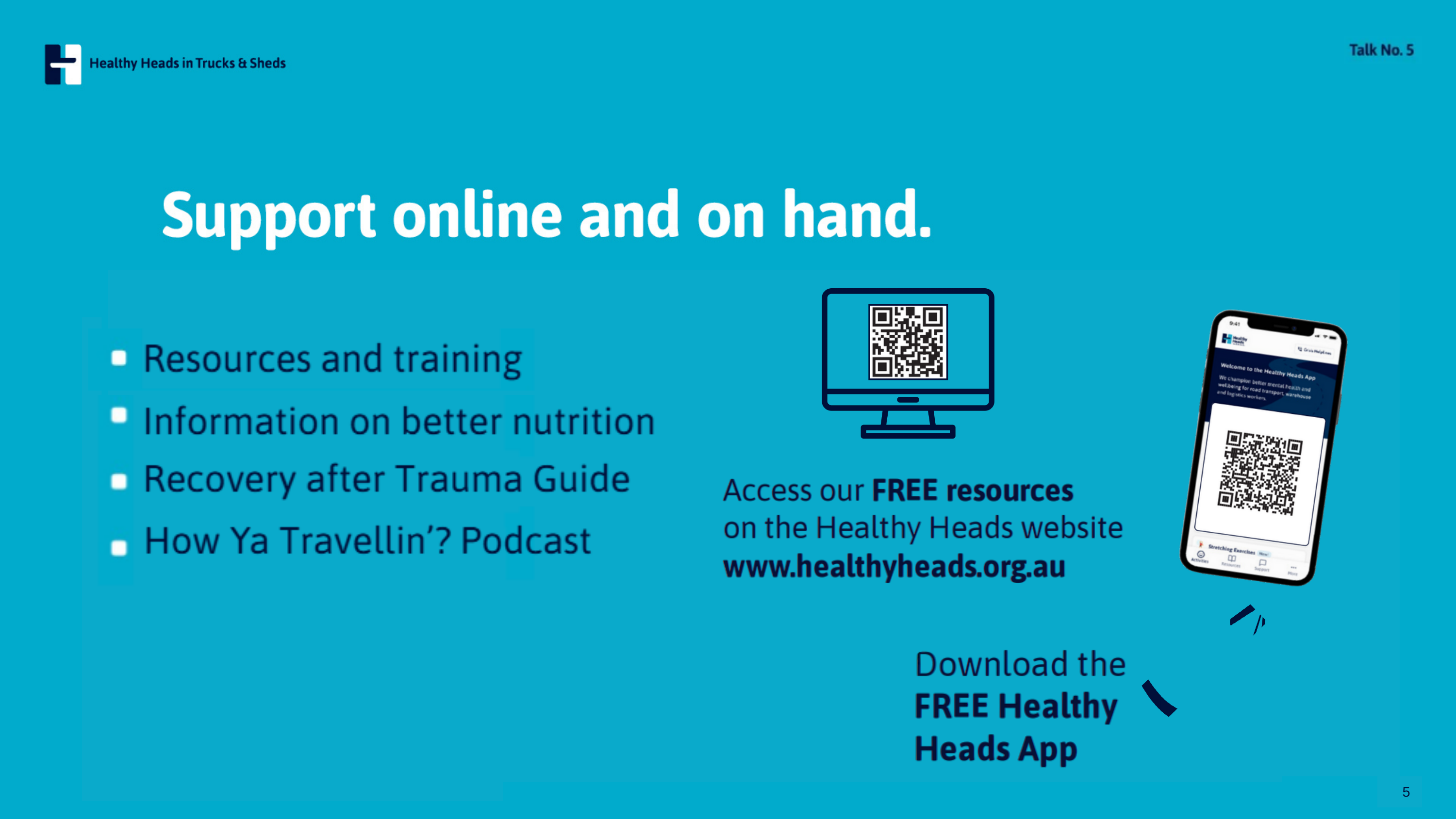

Resources and training

Information on better nutrition

Recovery after Trauma Guide

How Ya Travellin’? Podcast

5